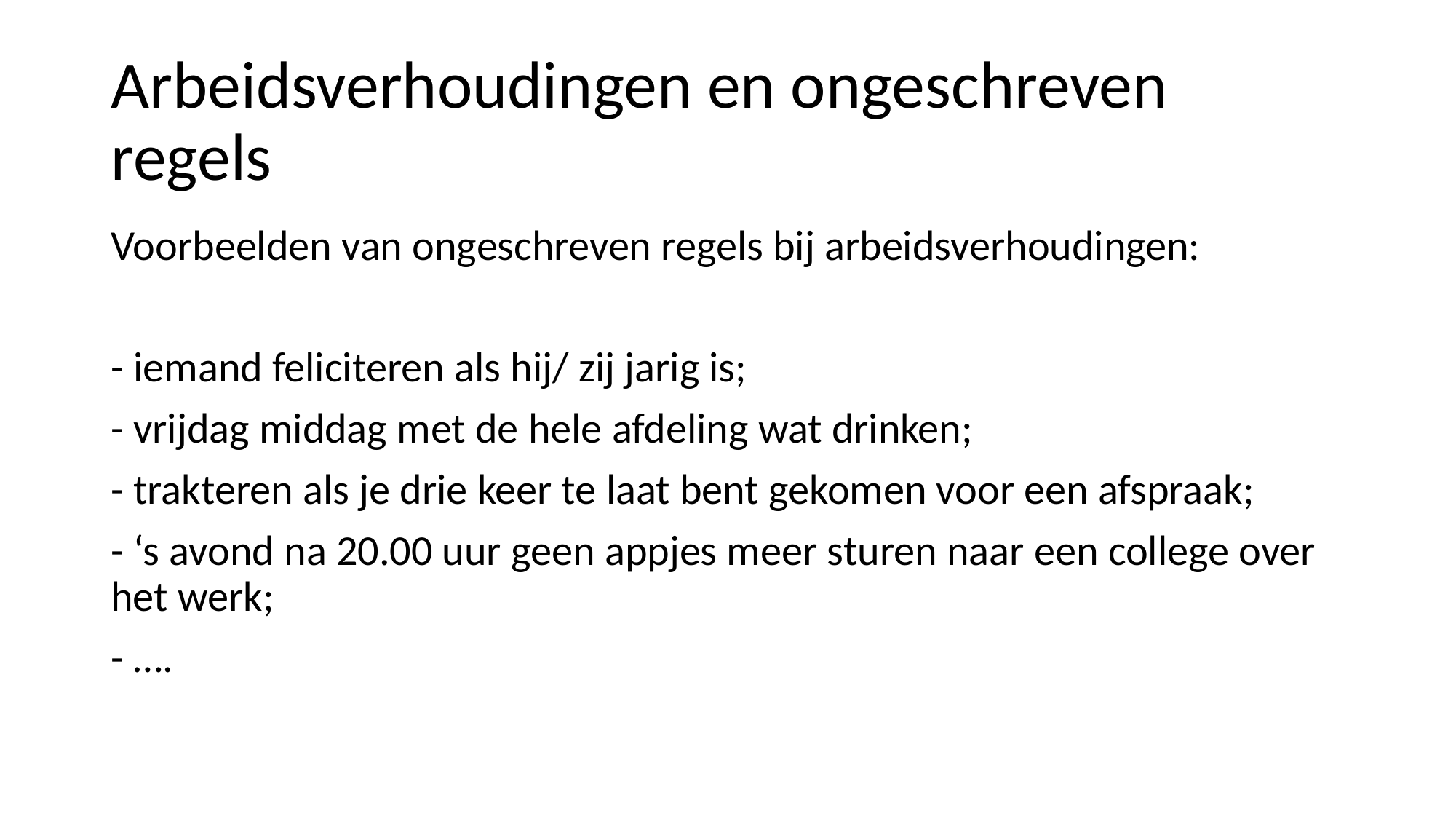

# Arbeidsverhoudingen en ongeschreven regels
Voorbeelden van ongeschreven regels bij arbeidsverhoudingen:

- iemand feliciteren als hij/ zij jarig is;
- vrijdag middag met de hele afdeling wat drinken;
- trakteren als je drie keer te laat bent gekomen voor een afspraak;
- ‘s avond na 20.00 uur geen appjes meer sturen naar een college over het werk;
- ….